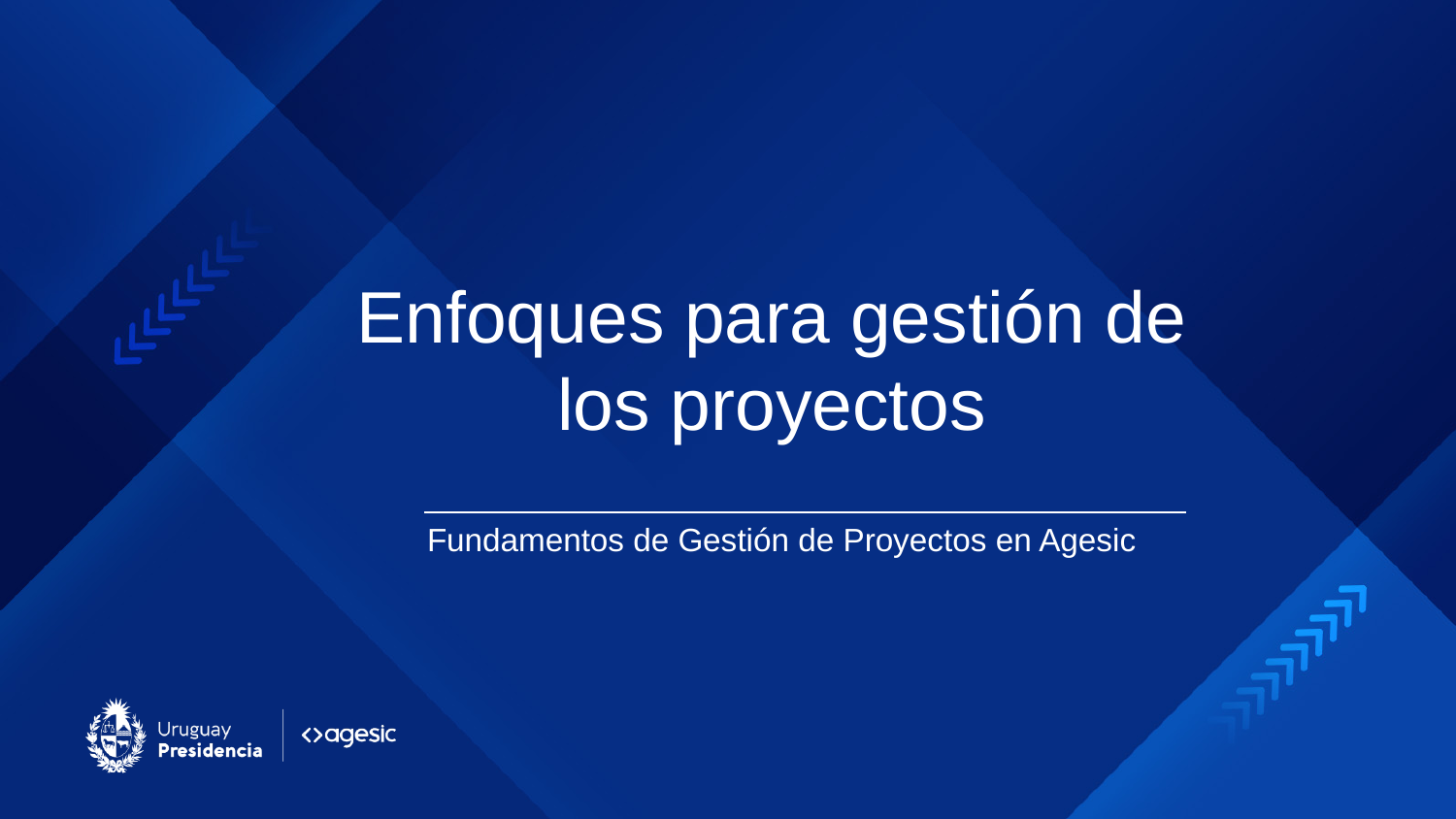

Enfoques para gestión de los proyectos
Fundamentos de Gestión de Proyectos en Agesic